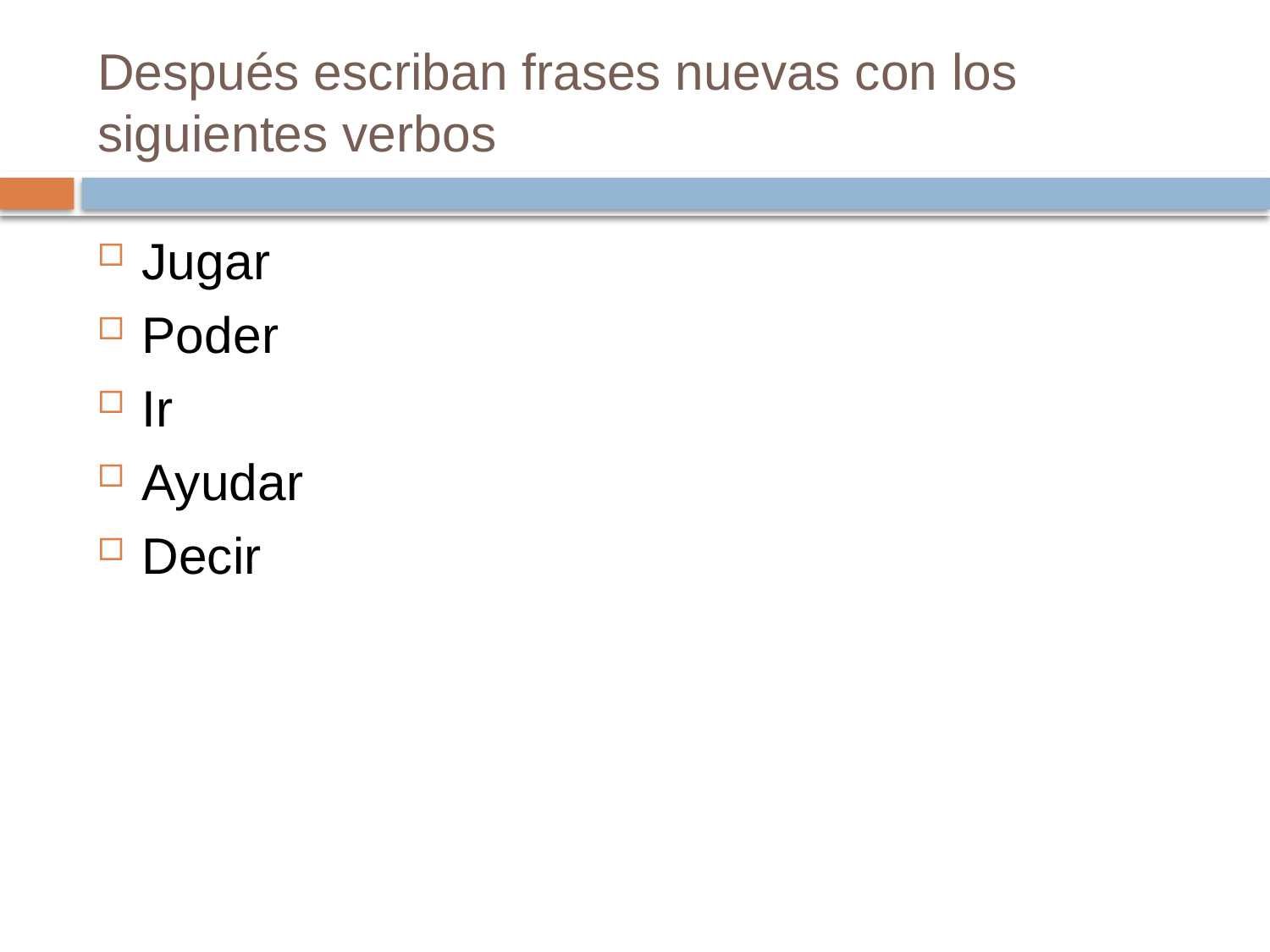

# Después escriban frases nuevas con los siguientes verbos
Jugar
Poder
Ir
Ayudar
Decir